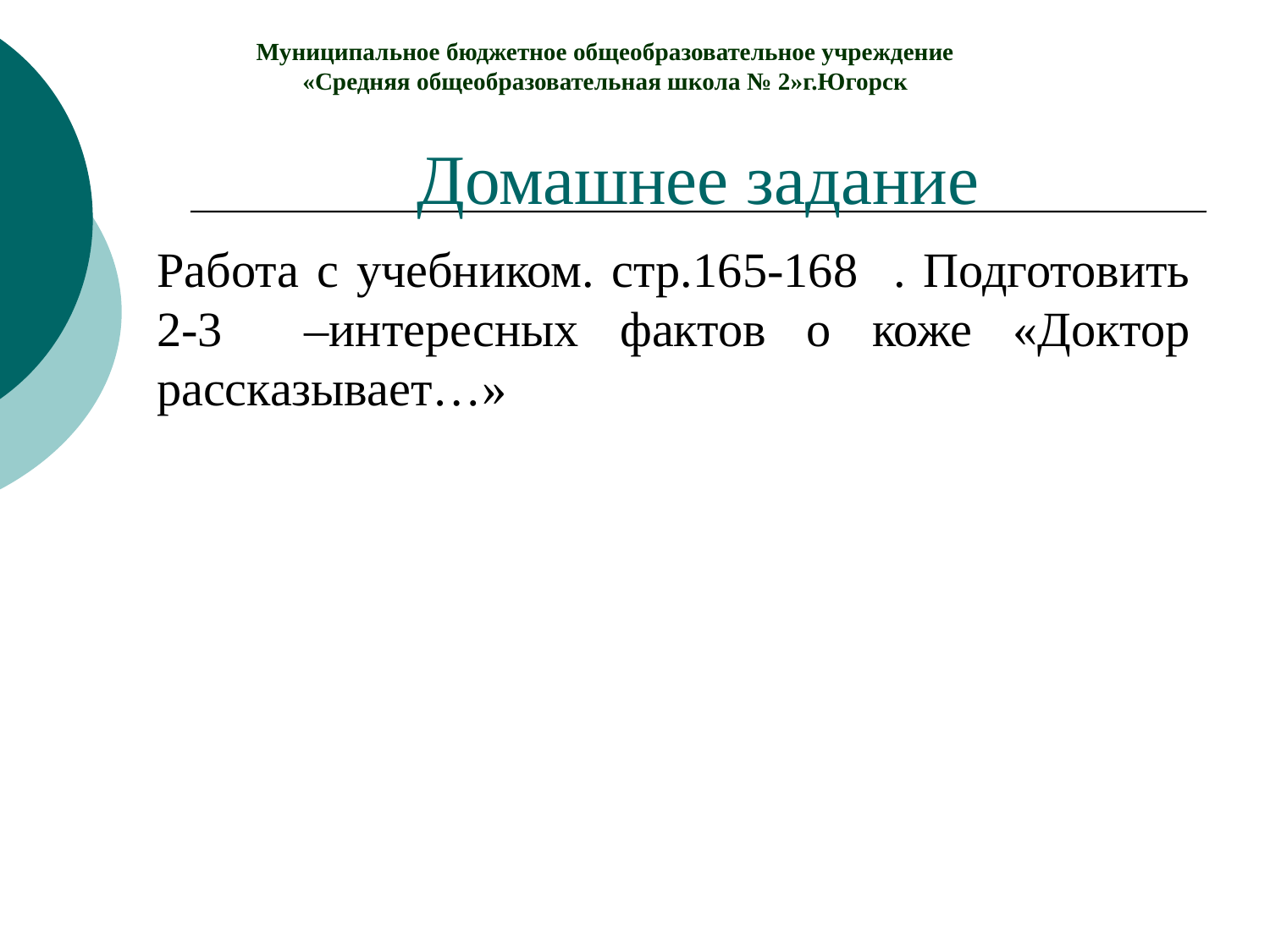

Муниципальное бюджетное общеобразовательное учреждение
«Средняя общеобразовательная школа № 2»г.Югорск
# Домашнее задание
Работа с учебником. стр.165-168  . Подготовить 2-3  –интересных фактов о коже «Доктор рассказывает…»